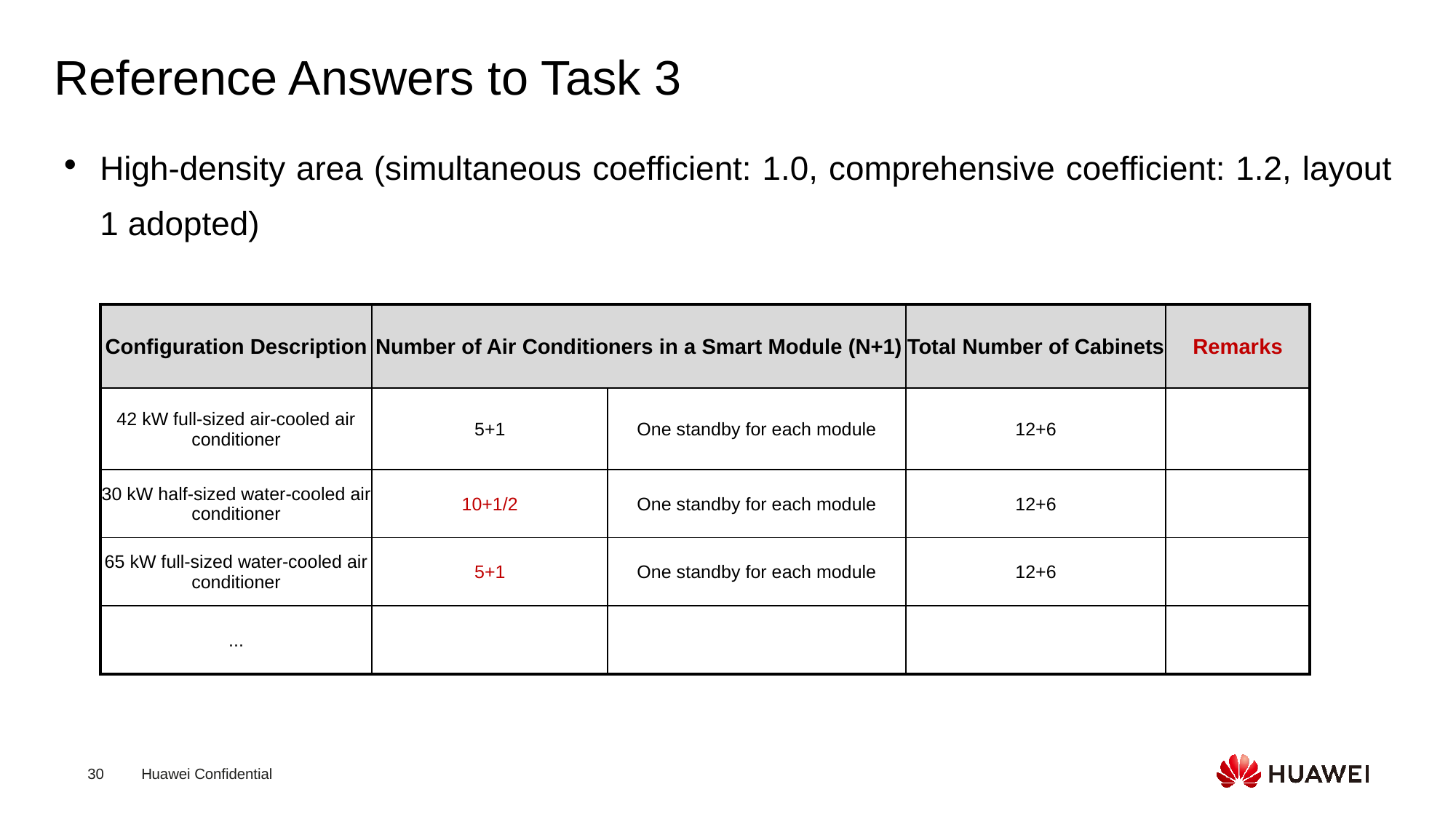

# Reference Answers to Task 3
High-density area (simultaneous coefficient: 1.0, comprehensive coefficient: 1.2, layout 1 adopted)
| Configuration Description | Number of Air Conditioners in a Smart Module (N+1) |  | Total Number of Cabinets | Remarks |
| --- | --- | --- | --- | --- |
| 42 kW full-sized air-cooled air conditioner | 5+1 | One standby for each module | 12+6 |  |
| 30 kW half-sized water-cooled air conditioner | 10+1/2 | One standby for each module | 12+6 |  |
| 65 kW full-sized water-cooled air conditioner | 5+1 | One standby for each module | 12+6 |  |
| ... |  |  |  |  |